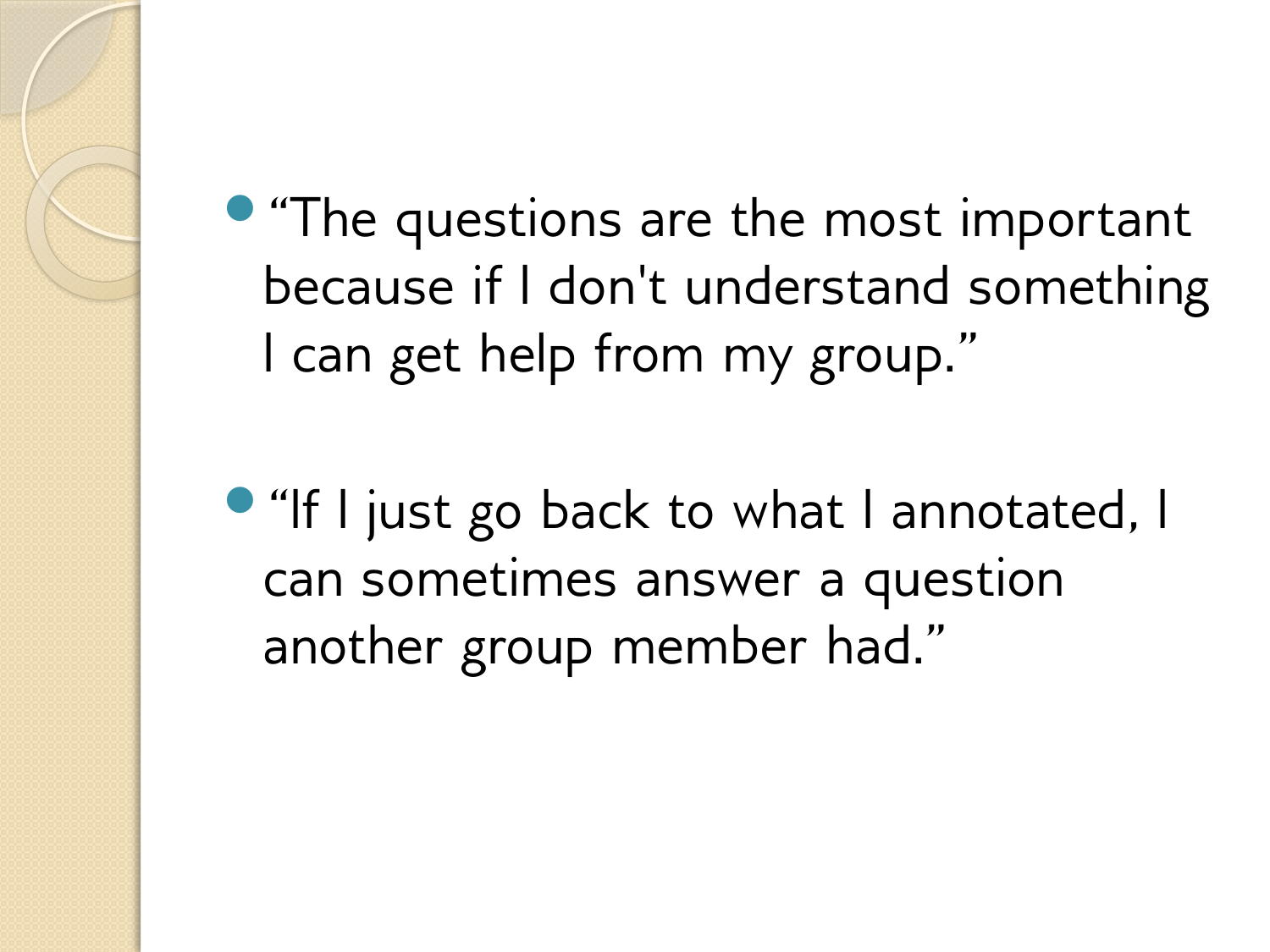

“The questions are the most important because if I don't understand something I can get help from my group.”

“If I just go back to what I annotated, I can sometimes answer a question another group member had.”